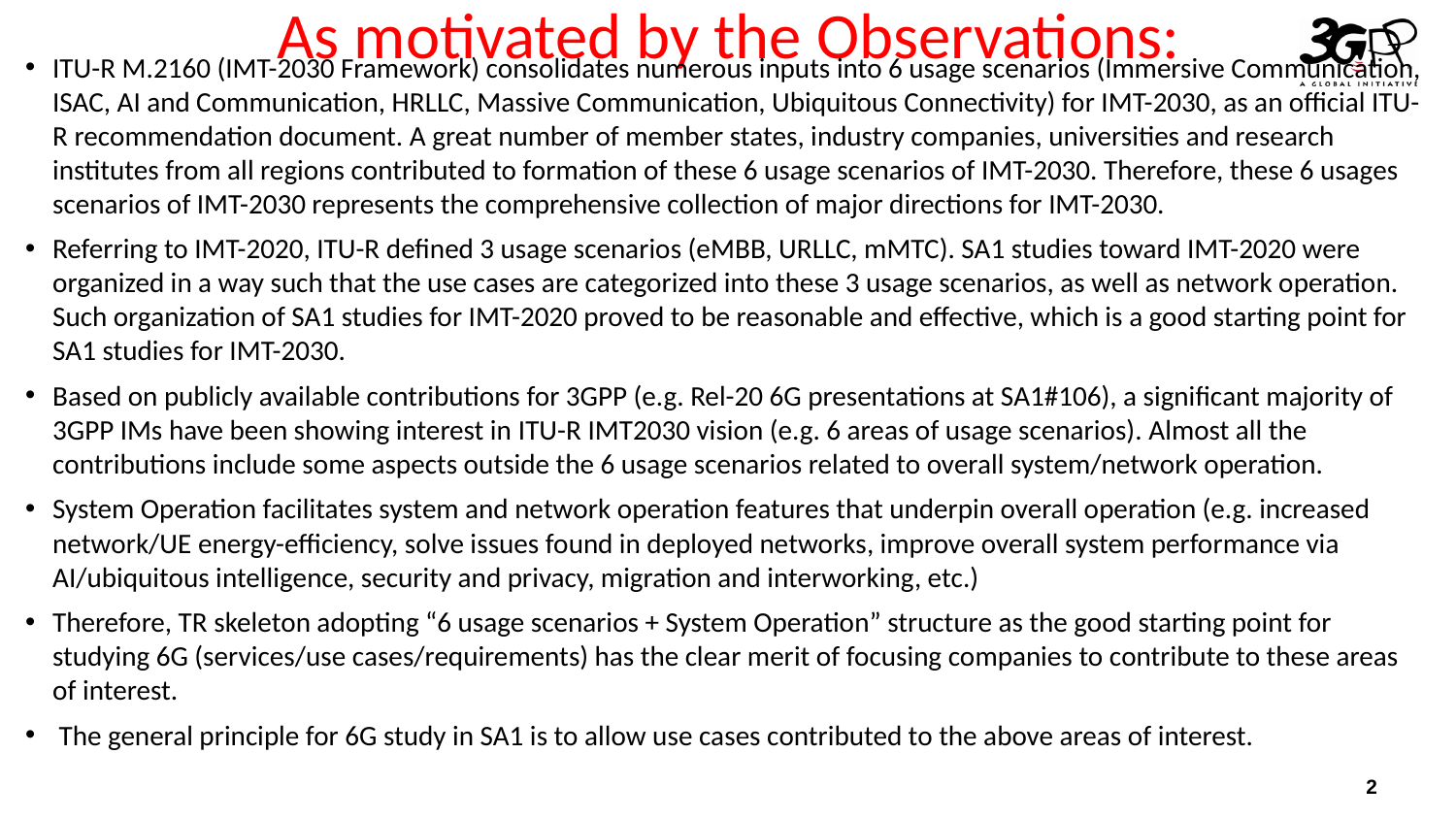

# As motivated by the Observations:
ITU-R M.2160 (IMT-2030 Framework) consolidates numerous inputs into 6 usage scenarios (Immersive Communication, ISAC, AI and Communication, HRLLC, Massive Communication, Ubiquitous Connectivity) for IMT-2030, as an official ITU-R recommendation document. A great number of member states, industry companies, universities and research institutes from all regions contributed to formation of these 6 usage scenarios of IMT-2030. Therefore, these 6 usages scenarios of IMT-2030 represents the comprehensive collection of major directions for IMT-2030.
Referring to IMT-2020, ITU-R defined 3 usage scenarios (eMBB, URLLC, mMTC). SA1 studies toward IMT-2020 were organized in a way such that the use cases are categorized into these 3 usage scenarios, as well as network operation. Such organization of SA1 studies for IMT-2020 proved to be reasonable and effective, which is a good starting point for SA1 studies for IMT-2030.
Based on publicly available contributions for 3GPP (e.g. Rel-20 6G presentations at SA1#106), a significant majority of 3GPP IMs have been showing interest in ITU-R IMT2030 vision (e.g. 6 areas of usage scenarios). Almost all the contributions include some aspects outside the 6 usage scenarios related to overall system/network operation.
System Operation facilitates system and network operation features that underpin overall operation (e.g. increased network/UE energy-efficiency, solve issues found in deployed networks, improve overall system performance via AI/ubiquitous intelligence, security and privacy, migration and interworking, etc.)
Therefore, TR skeleton adopting “6 usage scenarios + System Operation” structure as the good starting point for studying 6G (services/use cases/requirements) has the clear merit of focusing companies to contribute to these areas of interest.
 The general principle for 6G study in SA1 is to allow use cases contributed to the above areas of interest.